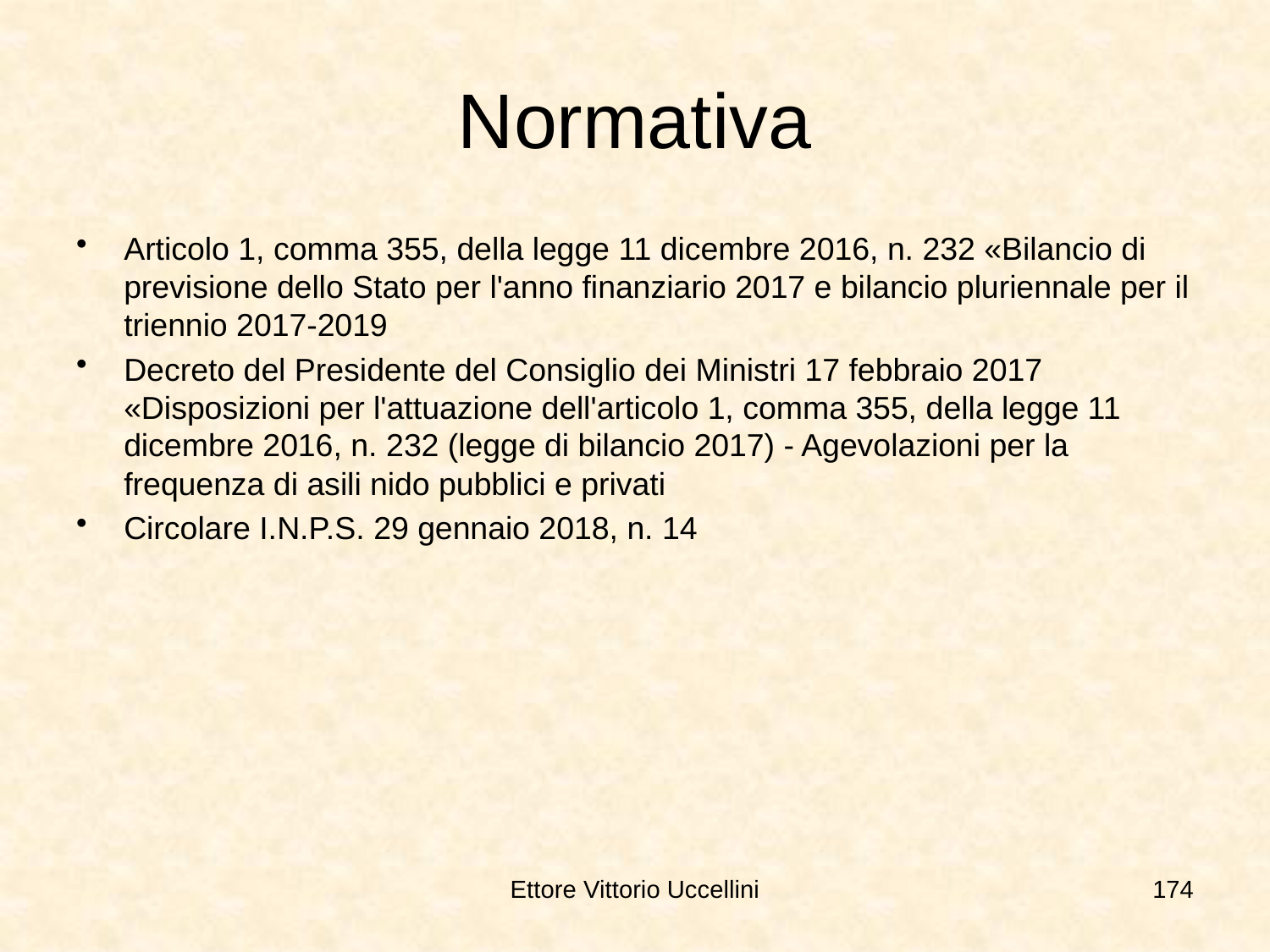

# Normativa
Articolo 1, comma 355, della legge 11 dicembre 2016, n. 232 «Bilancio di previsione dello Stato per l'anno finanziario 2017 e bilancio pluriennale per il triennio 2017-2019
Decreto del Presidente del Consiglio dei Ministri 17 febbraio 2017 «Disposizioni per l'attuazione dell'articolo 1, comma 355, della legge 11 dicembre 2016, n. 232 (legge di bilancio 2017) - Agevolazioni per la frequenza di asili nido pubblici e privati
Circolare I.N.P.S. 29 gennaio 2018, n. 14
Ettore Vittorio Uccellini
174